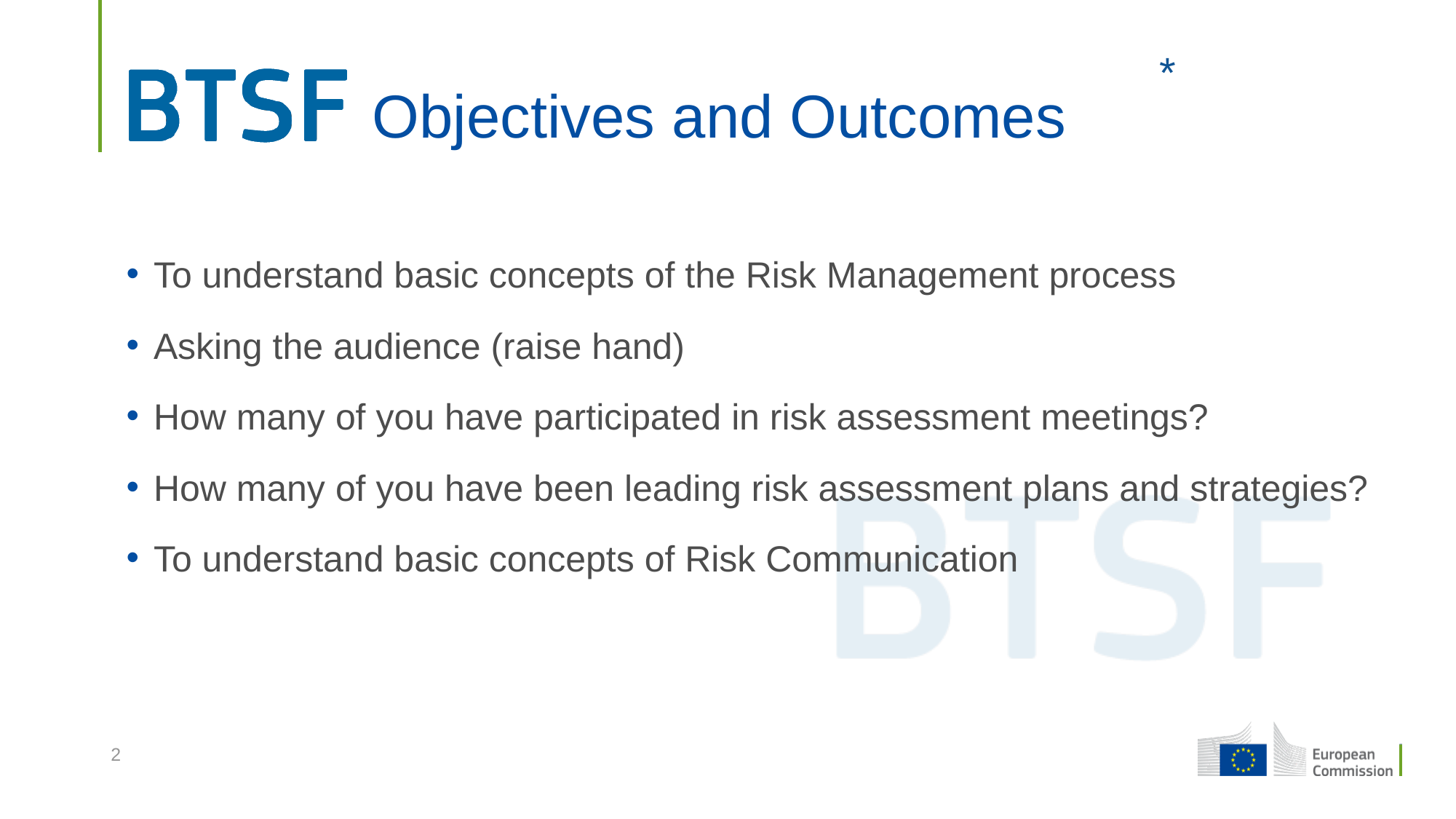

*
# Objectives and Outcomes
To understand basic concepts of the Risk Management process
Asking the audience (raise hand)
How many of you have participated in risk assessment meetings?
How many of you have been leading risk assessment plans and strategies?
To understand basic concepts of Risk Communication

2